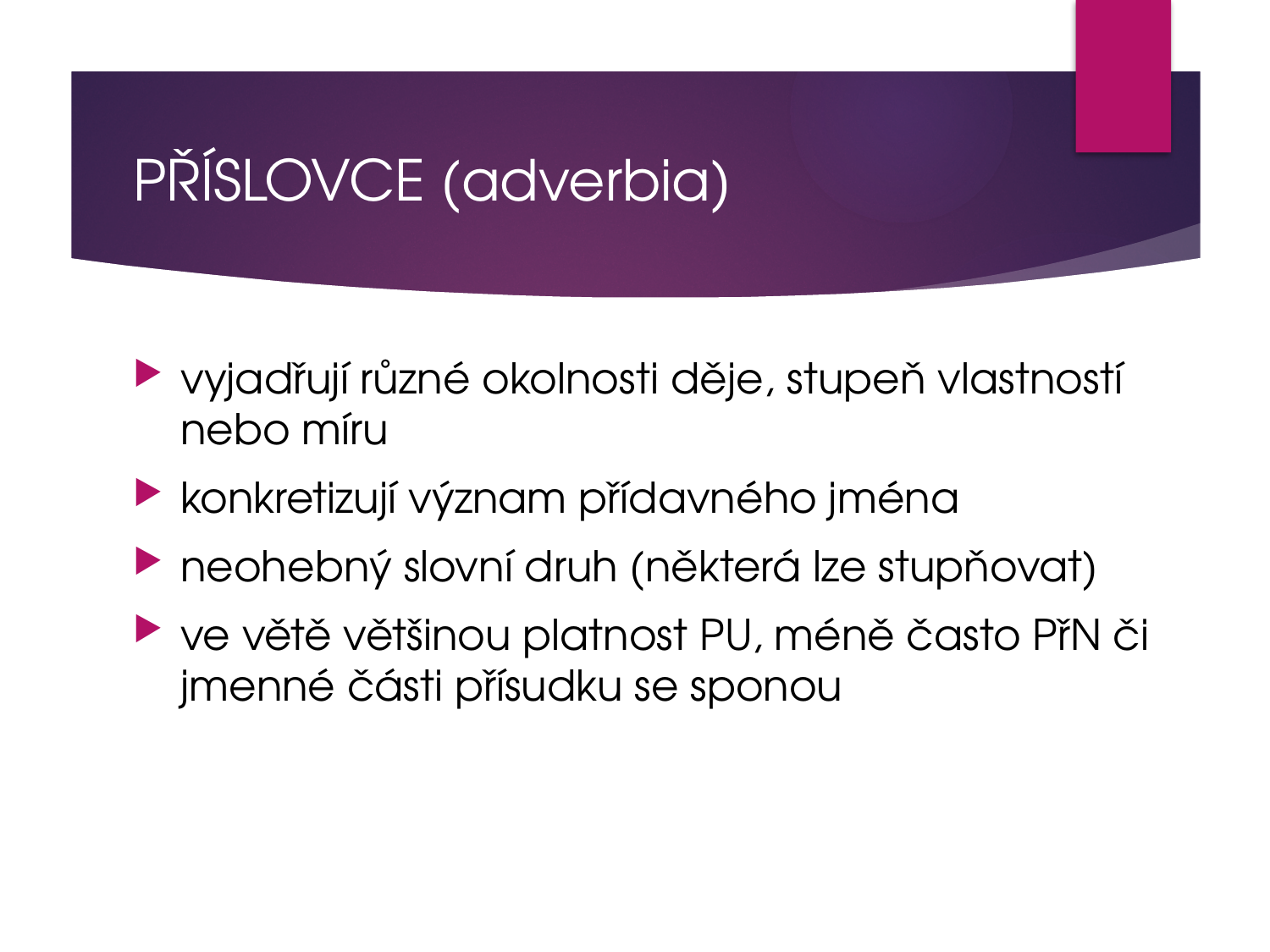

# PŘÍSLOVCE (adverbia)
vyjadřují různé okolnosti děje, stupeň vlastností nebo míru
konkretizují význam přídavného jména
neohebný slovní druh (některá lze stupňovat)
ve větě většinou platnost PU, méně často PřN či jmenné části přísudku se sponou